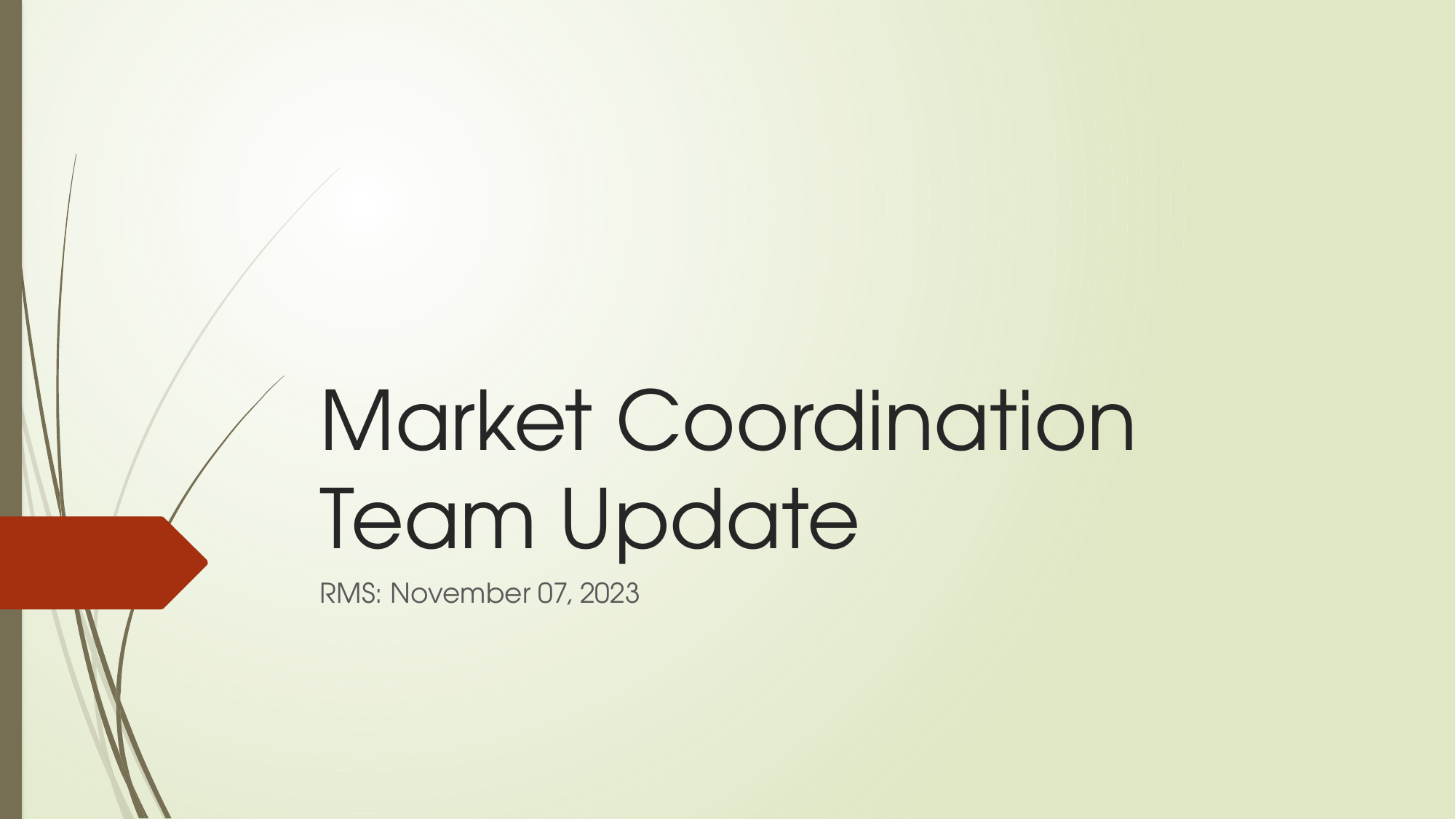

# Market Coordination Team Update
RMS: November 07, 2023